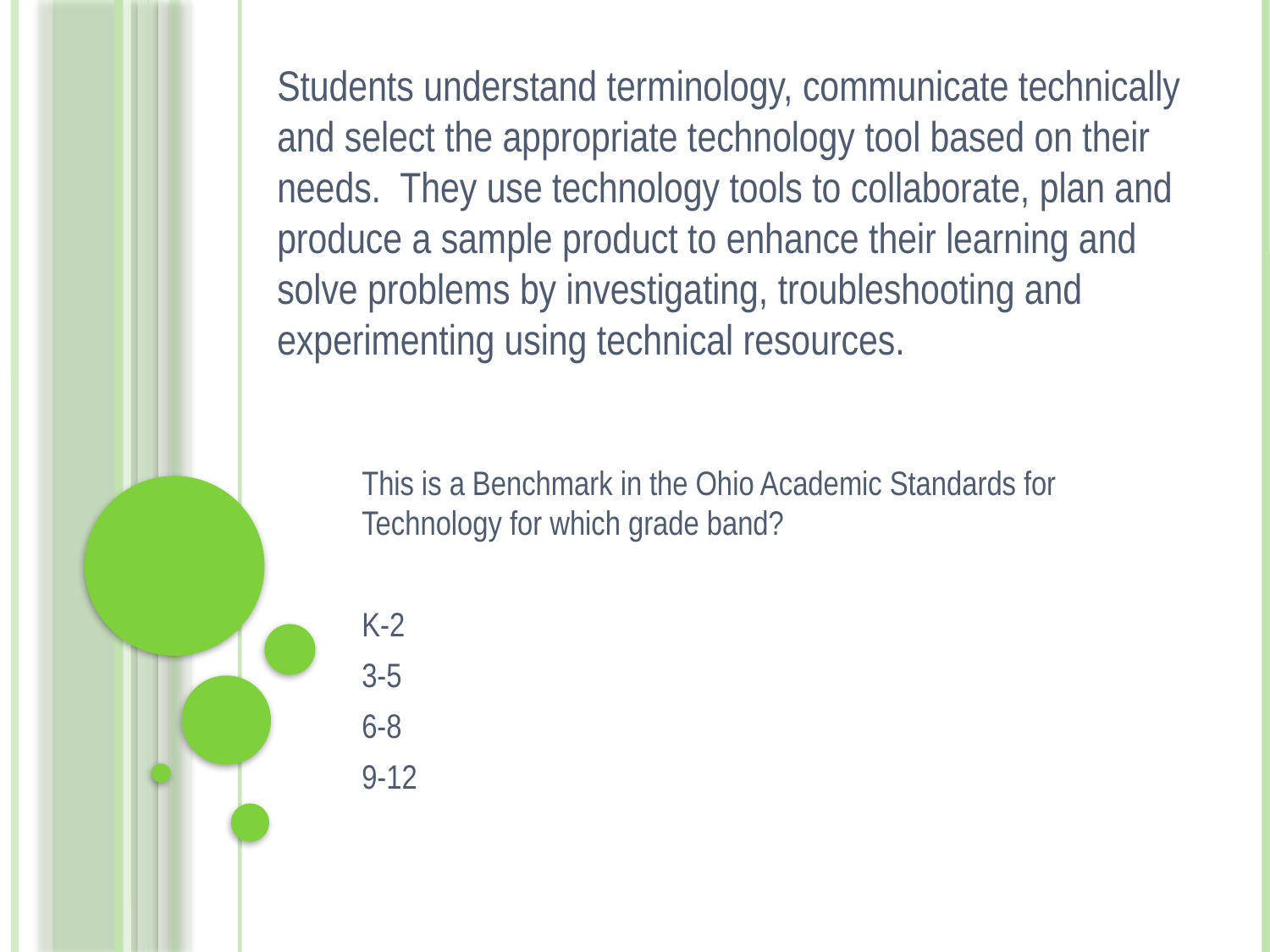

Students understand terminology, communicate technically and select the appropriate technology tool based on their needs.  They use technology tools to collaborate, plan and produce a sample product to enhance their learning and solve problems by investigating, troubleshooting and experimenting using technical resources.

This is a Benchmark in the Ohio Academic Standards for Technology for which grade band?

K-2
3-5
6-8
9-12